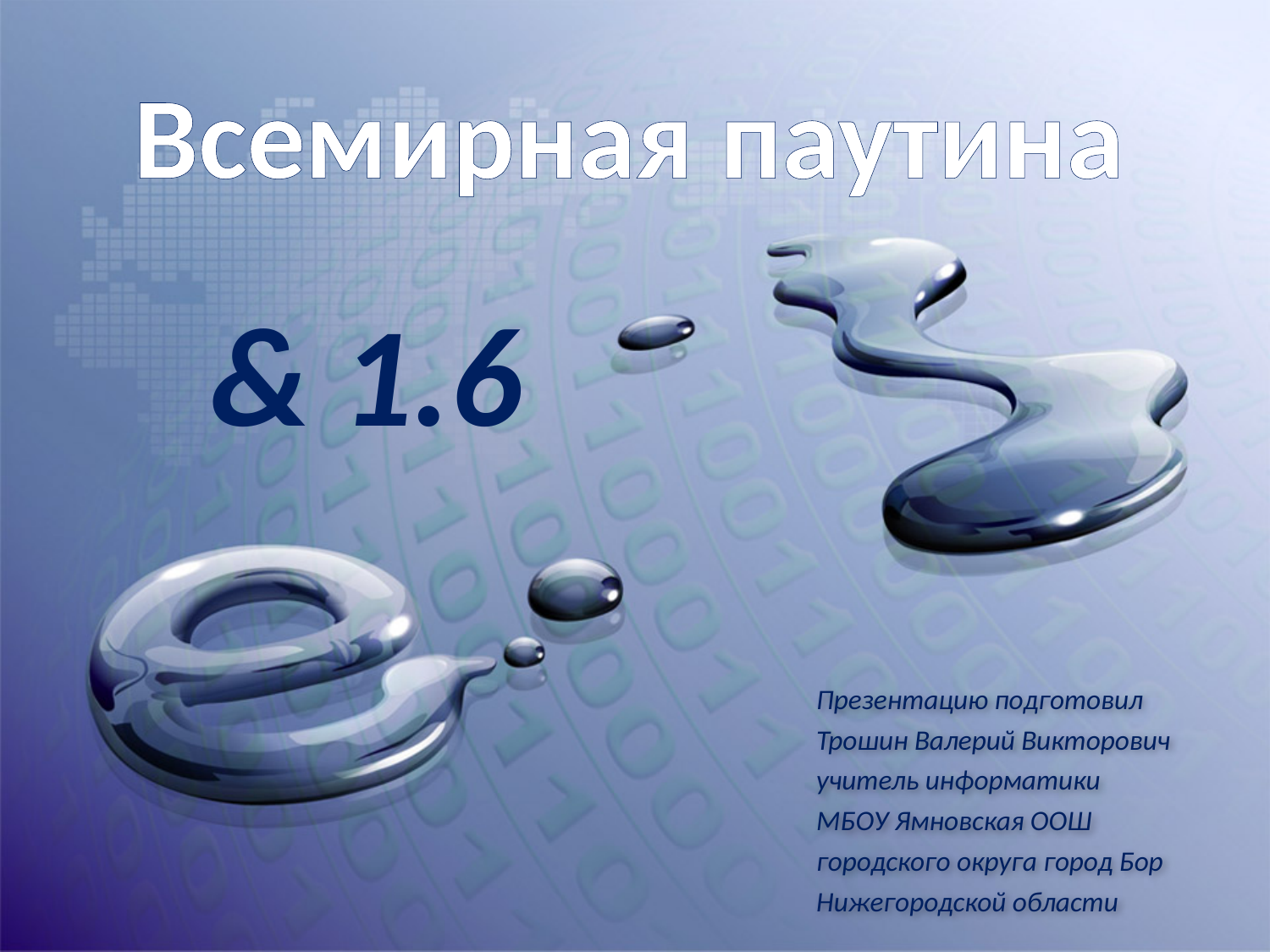

# Всемирная паутина

& 1.6

Презентацию подготовил
Трошин Валерий Викторович
учитель информатики
МБОУ Ямновская ООШ
городского округа город Бор
Нижегородской области